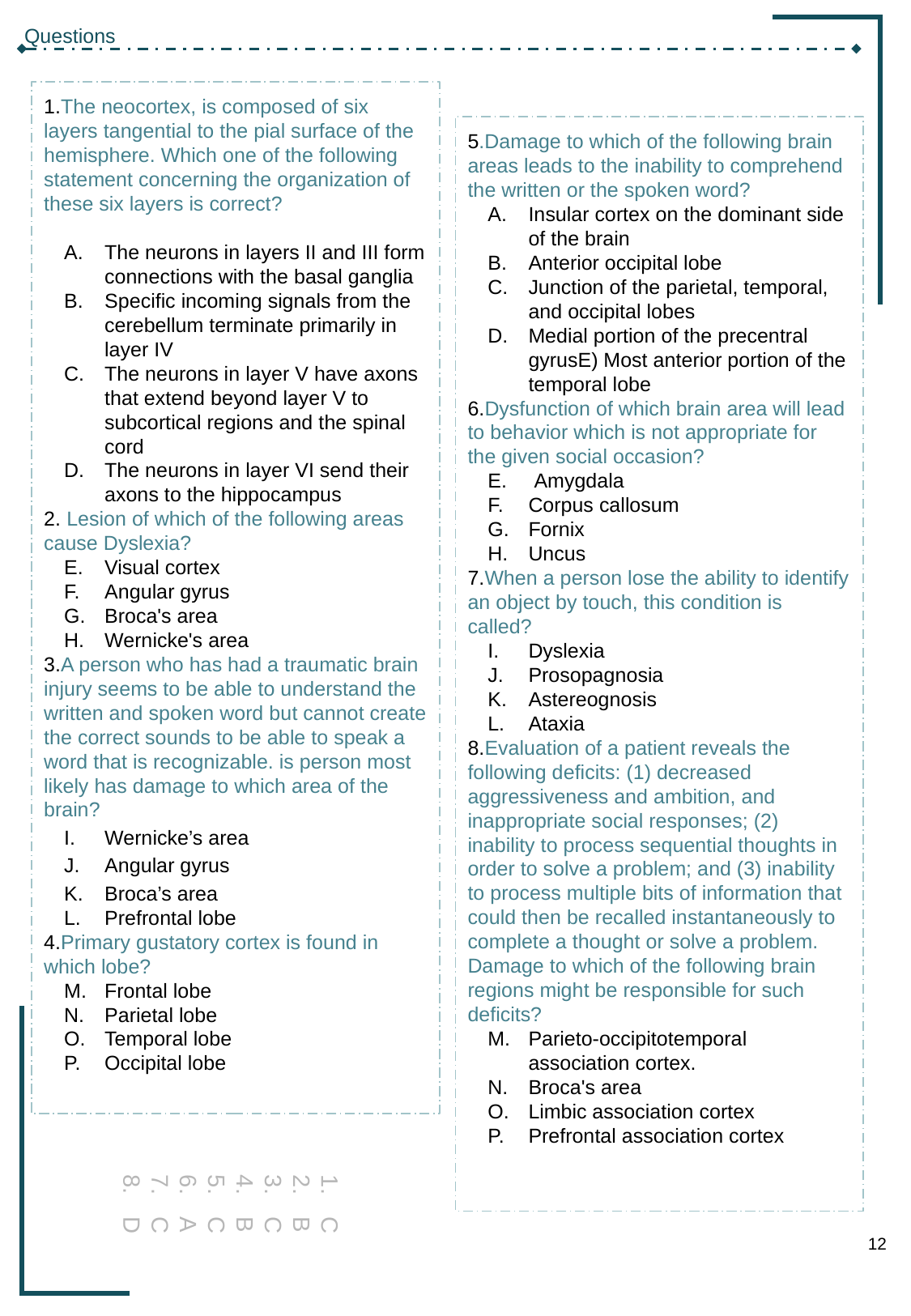

Questions
1.The neocortex, is composed of six layers tangential to the pial surface of the hemisphere. Which one of the following statement concerning the organization of these six layers is correct?

The neurons in layers II and III form connections with the basal ganglia
Specific incoming signals from the cerebellum terminate primarily in layer IV
The neurons in layer V have axons that extend beyond layer V to subcortical regions and the spinal cord
The neurons in layer VI send their axons to the hippocampus
2. Lesion of which of the following areas cause Dyslexia?
Visual cortex
Angular gyrus
Broca's area
Wernicke's area
3.A person who has had a traumatic brain injury seems to be able to understand the written and spoken word but cannot create the correct sounds to be able to speak a word that is recognizable. is person most likely has damage to which area of the brain?
Wernicke’s area
Angular gyrus
Broca’s area
Prefrontal lobe
4.Primary gustatory cortex is found in which lobe?
Frontal lobe
Parietal lobe
Temporal lobe
Occipital lobe
5.Damage to which of the following brain areas leads to the inability to comprehend the written or the spoken word?
Insular cortex on the dominant side of the brain
Anterior occipital lobe
Junction of the parietal, temporal, and occipital lobes
Medial portion of the precentral gyrusE) Most anterior portion of the temporal lobe
6.Dysfunction of which brain area will lead to behavior which is not appropriate for the given social occasion?
 Amygdala
Corpus callosum
Fornix
Uncus
7.When a person lose the ability to identify an object by touch, this condition is called?
Dyslexia
Prosopagnosia
Astereognosis
Ataxia
8.Evaluation of a patient reveals the following deficits: (1) decreased aggressiveness and ambition, and inappropriate social responses; (2) inability to process sequential thoughts in order to solve a problem; and (3) inability to process multiple bits of information that could then be recalled instantaneously to complete a thought or solve a problem. Damage to which of the following brain regions might be responsible for such deficits?
Parieto-occipitotemporal association cortex.
Broca's area
Limbic association cortex
Prefrontal association cortex
C
B
C
B
C
A
C
D
12